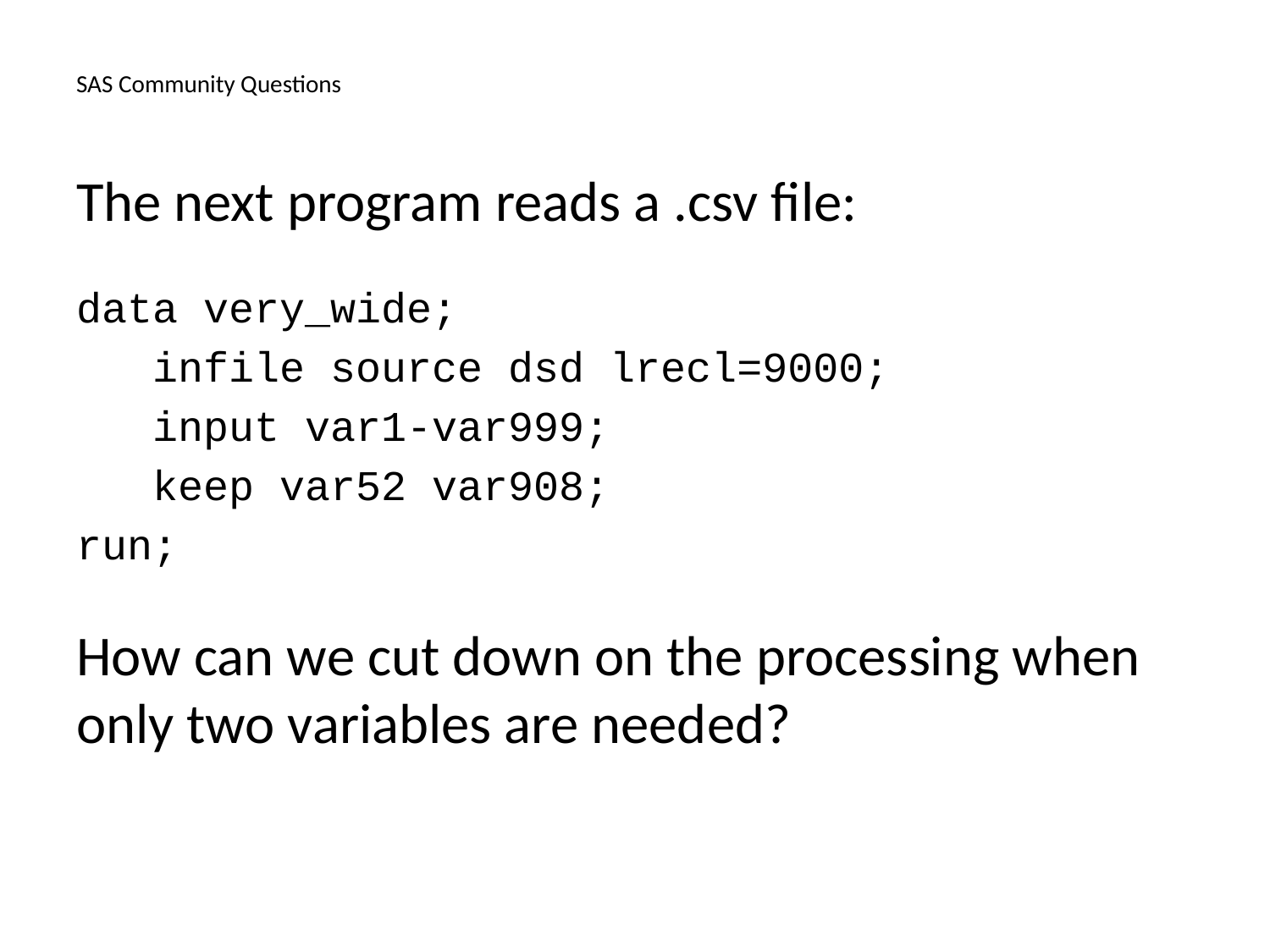

# SAS Community Questions
The next program reads a .csv file:

data very_wide;
   infile source dsd lrecl=9000;
   input var1-var999;
   keep var52 var908;
run;

How can we cut down on the processing when only two variables are needed?